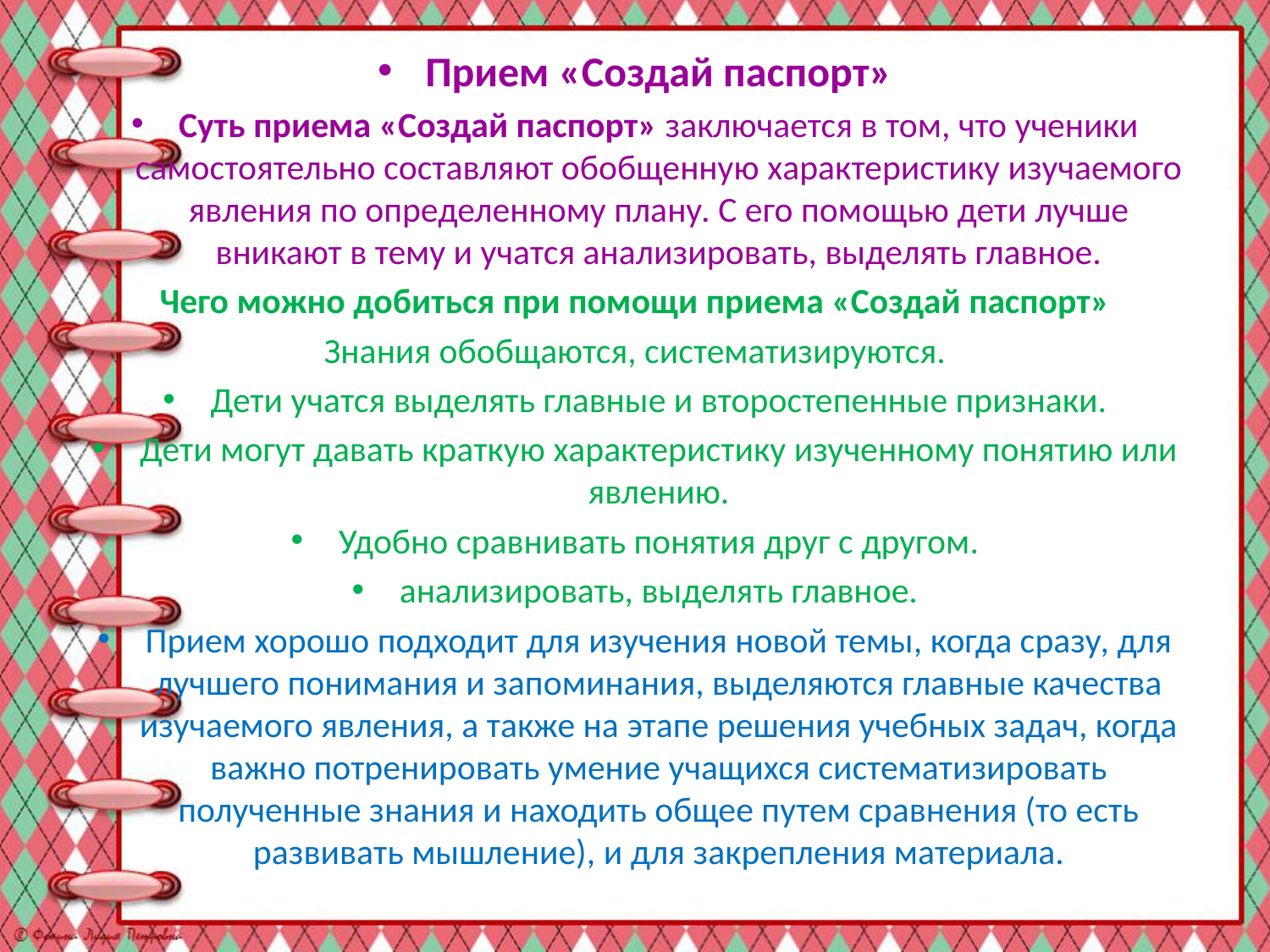

#
Прием «Создай паспорт»
Суть приема «Создай паспорт» заключается в том, что ученики самостоятельно составляют обобщенную характеристику изучаемого явления по определенному плану. С его помощью дети лучше вникают в тему и учатся анализировать, выделять главное.
Чего можно добиться при помощи приема «Создай паспорт»
Знания обобщаются, систематизируются.
Дети учатся выделять главные и второстепенные признаки.
Дети могут давать краткую характеристику изученному понятию или явлению.
Удобно сравнивать понятия друг с другом.
анализировать, выделять главное.
Прием хорошо подходит для изучения новой темы, когда сразу, для лучшего понимания и запоминания, выделяются главные качества изучаемого явления, а также на этапе решения учебных задач, когда важно потренировать умение учащихся систематизировать полученные знания и находить общее путем сравнения (то есть развивать мышление), и для закрепления материала.